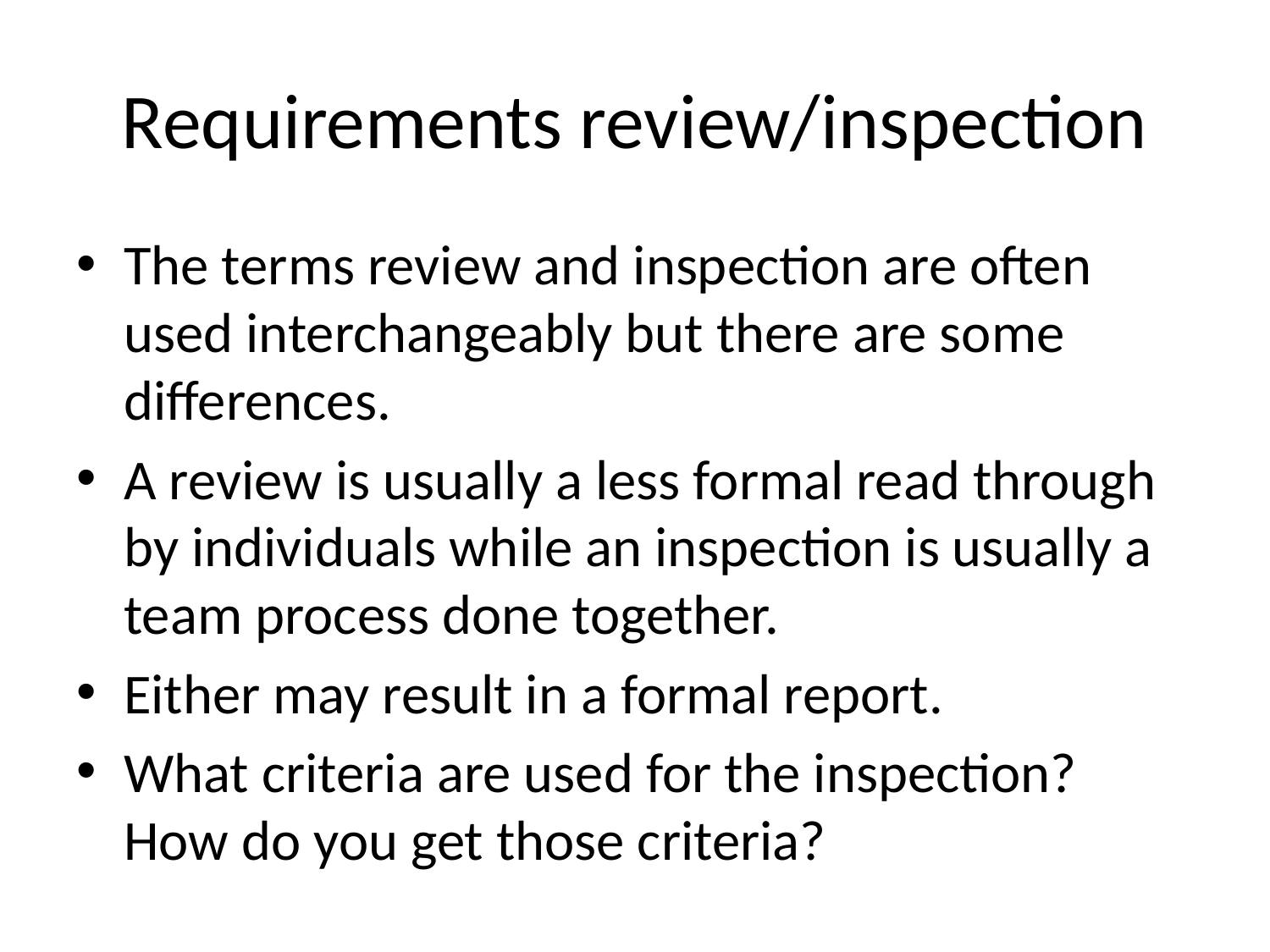

# Requirements review/inspection
The terms review and inspection are often used interchangeably but there are some differences.
A review is usually a less formal read through by individuals while an inspection is usually a team process done together.
Either may result in a formal report.
What criteria are used for the inspection? How do you get those criteria?